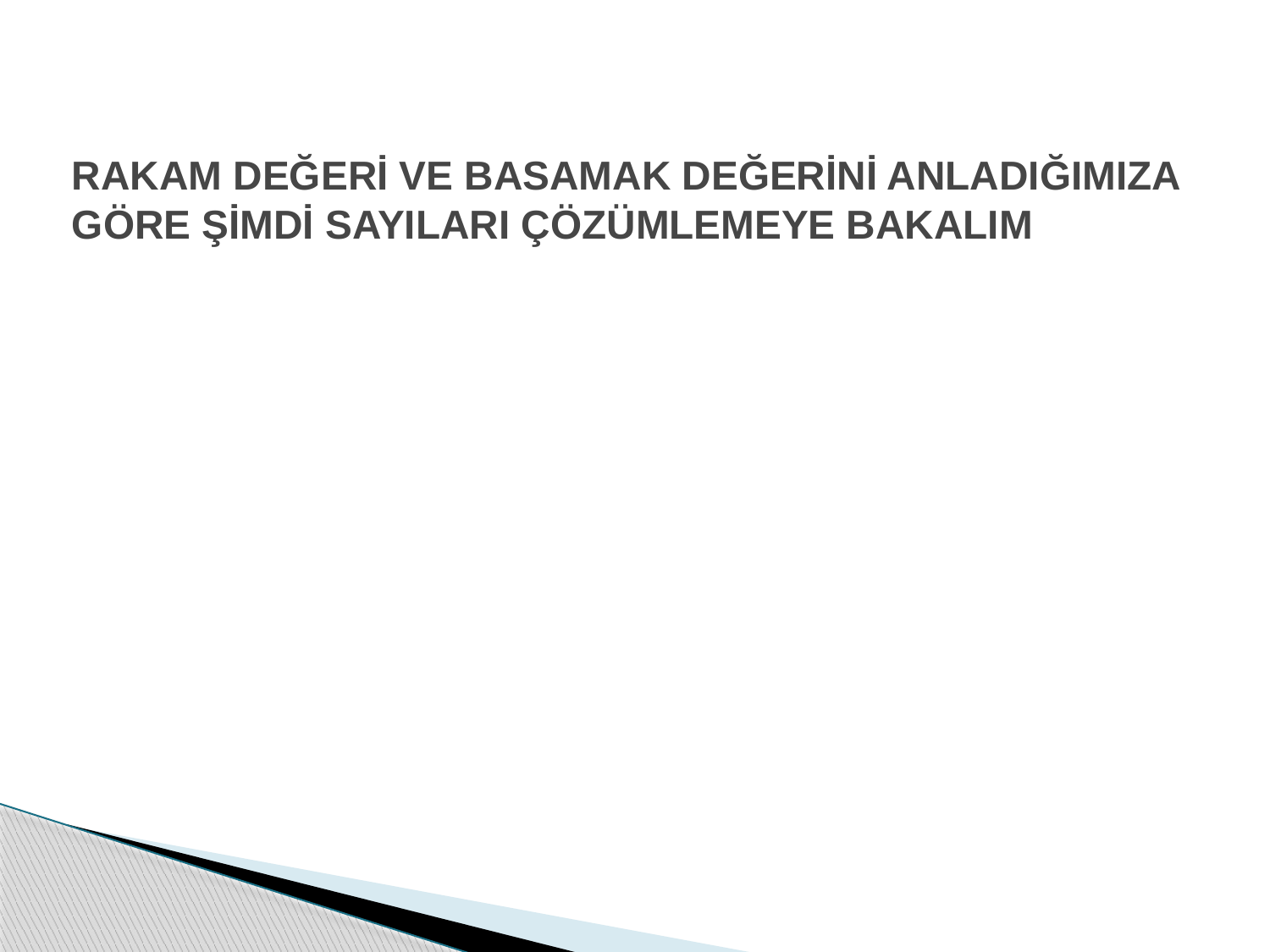

# RAKAM DEĞERİ VE BASAMAK DEĞERİNİ ANLADIĞIMIZA GÖRE ŞİMDİ SAYILARI ÇÖZÜMLEMEYE BAKALIM